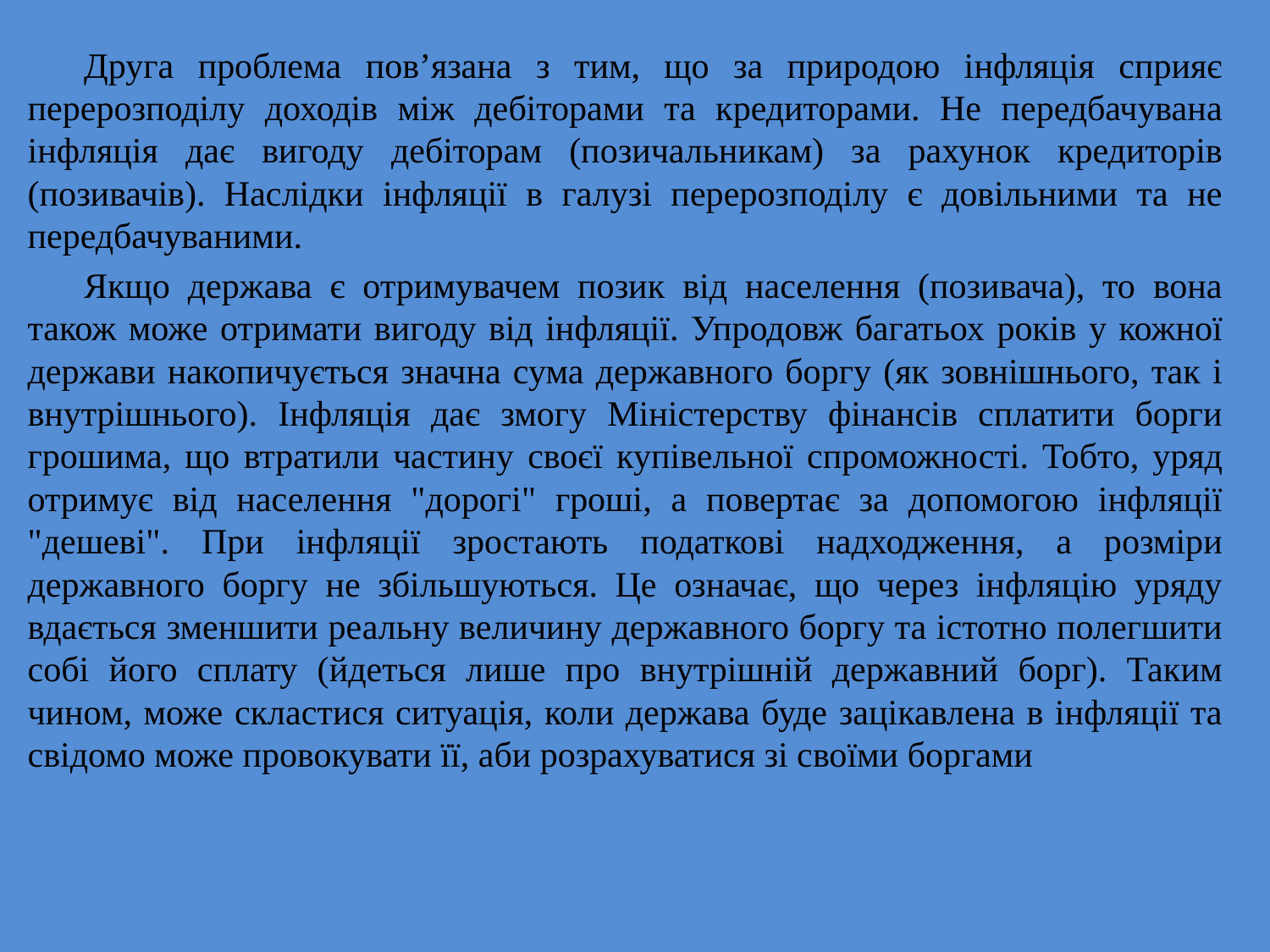

Друга проблема пов’язана з тим, що за природою інфляція сприяє перерозподілу доходів між дебіторами та кредиторами. Не передбачувана інфляція дає вигоду дебіторам (позичальникам) за рахунок кредиторів (позивачів). Наслідки інфляції в галузі перерозподілу є довільними та не передбачуваними.
Якщо держава є отримувачем позик від населення (позивача), то вона також може отримати вигоду від інфляції. Упродовж багатьох років у кожної держави накопичується значна сума державного боргу (як зовнішнього, так і внутрішнього). Інфляція дає змогу Міністерству фінансів сплатити борги грошима, що втратили частину своєї купівельної спроможності. Тобто, уряд отримує від населення "дорогі" гроші, а повертає за допомогою інфляції "дешеві". При інфляції зростають податкові надходження, а розміри державного боргу не збільшуються. Це означає, що через інфляцію уряду вдається зменшити реальну величину державного боргу та істотно полегшити собі його сплату (йдеться лише про внутрішній державний борг). Таким чином, може скластися ситуація, коли держава буде зацікавлена в інфляції та свідомо може провокувати її, аби розрахуватися зі своїми боргами